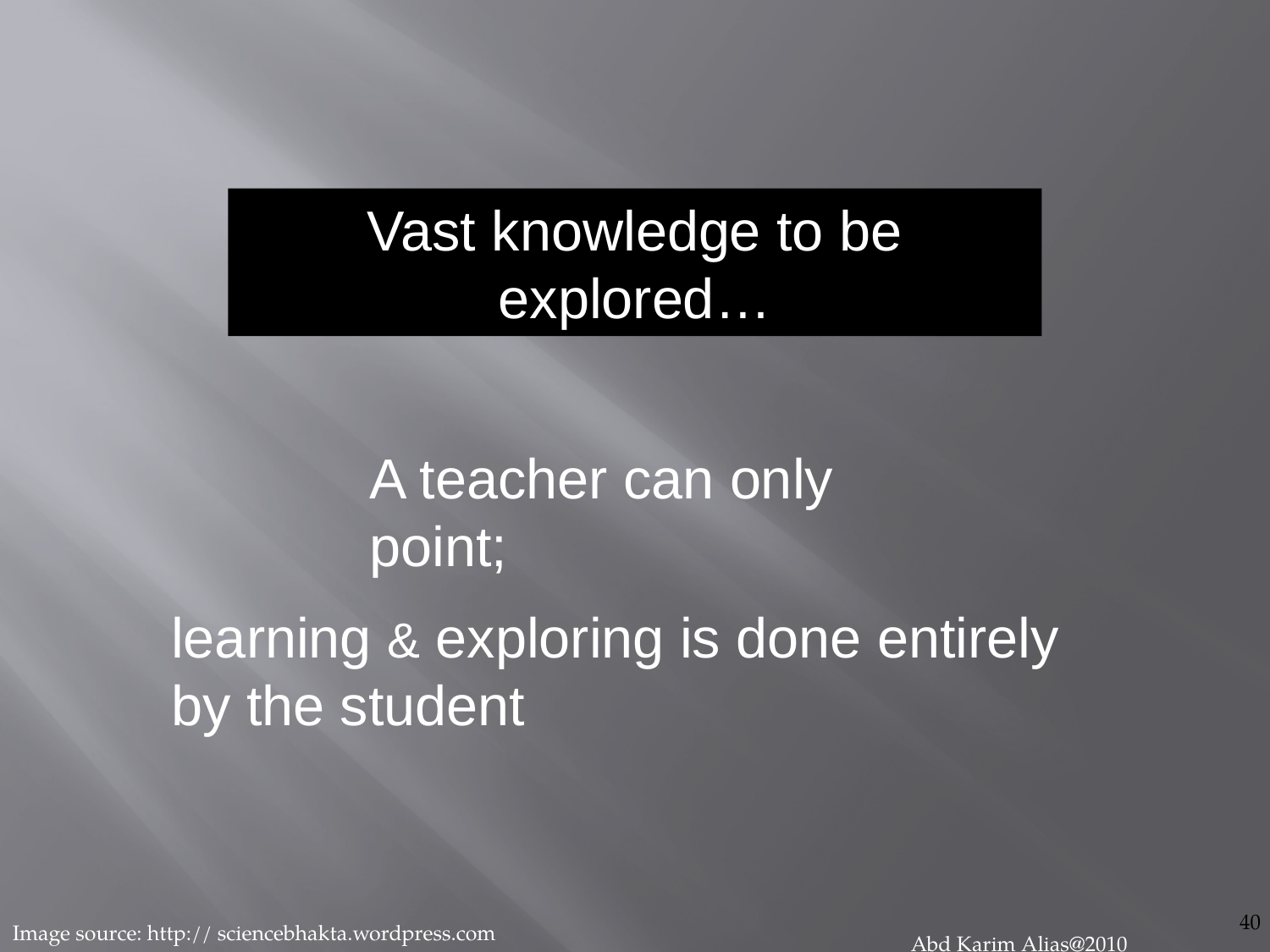

Vast knowledge to be explored…
A teacher can only point;
learning & exploring is done entirely by the student
40
Abd Karim Alias@2010
Image source: http:// sciencebhakta.wordpress.com